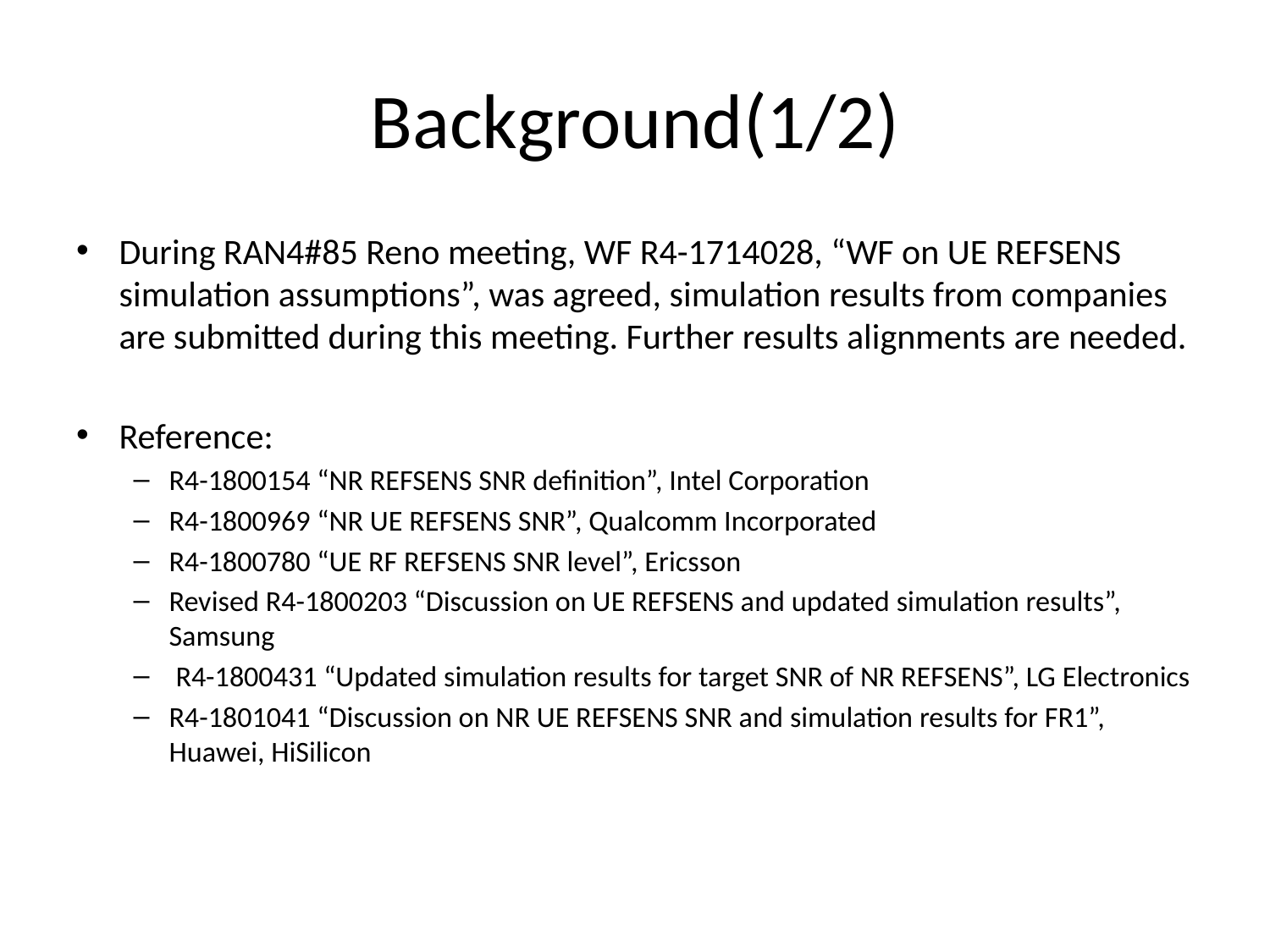

# Background(1/2)
During RAN4#85 Reno meeting, WF R4-1714028, “WF on UE REFSENS simulation assumptions”, was agreed, simulation results from companies are submitted during this meeting. Further results alignments are needed.

Reference:
R4-1800154 “NR REFSENS SNR definition”, Intel Corporation
R4-1800969 “NR UE REFSENS SNR”, Qualcomm Incorporated
R4-1800780 “UE RF REFSENS SNR level”, Ericsson
Revised R4-1800203 “Discussion on UE REFSENS and updated simulation results”, Samsung
 R4-1800431 “Updated simulation results for target SNR of NR REFSENS”, LG Electronics
R4-1801041 “Discussion on NR UE REFSENS SNR and simulation results for FR1”, Huawei, HiSilicon